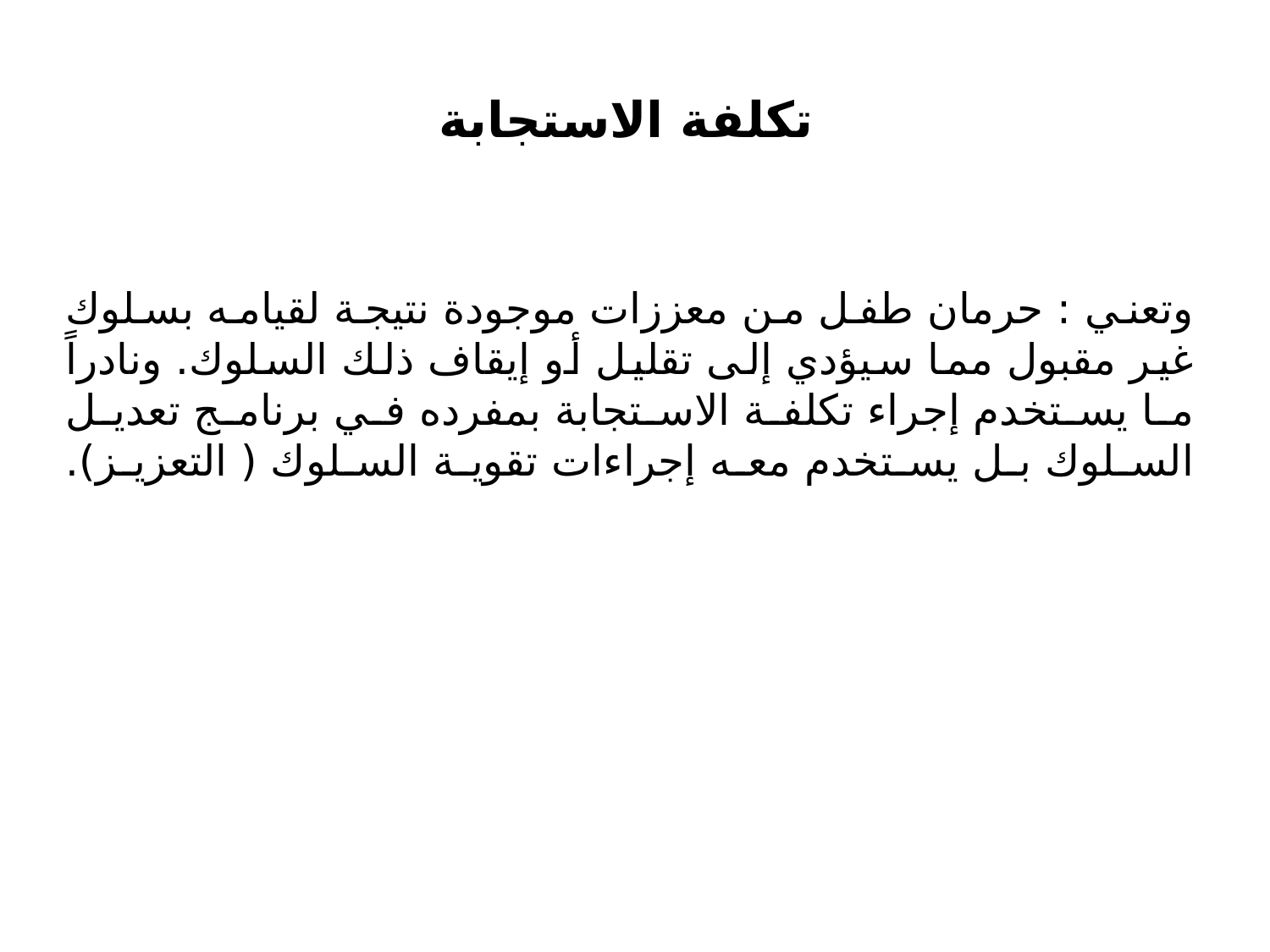

# تكلفة الاستجابة
وتعني : حرمان طفل من معززات موجودة نتيجة لقيامه بسلوك غير مقبول مما سيؤدي إلى تقليل أو إيقاف ذلك السلوك. ونادراً ما يستخدم إجراء تكلفة الاستجابة بمفرده في برنامج تعديل السلوك بل يستخدم معه إجراءات تقوية السلوك ( التعزيز).